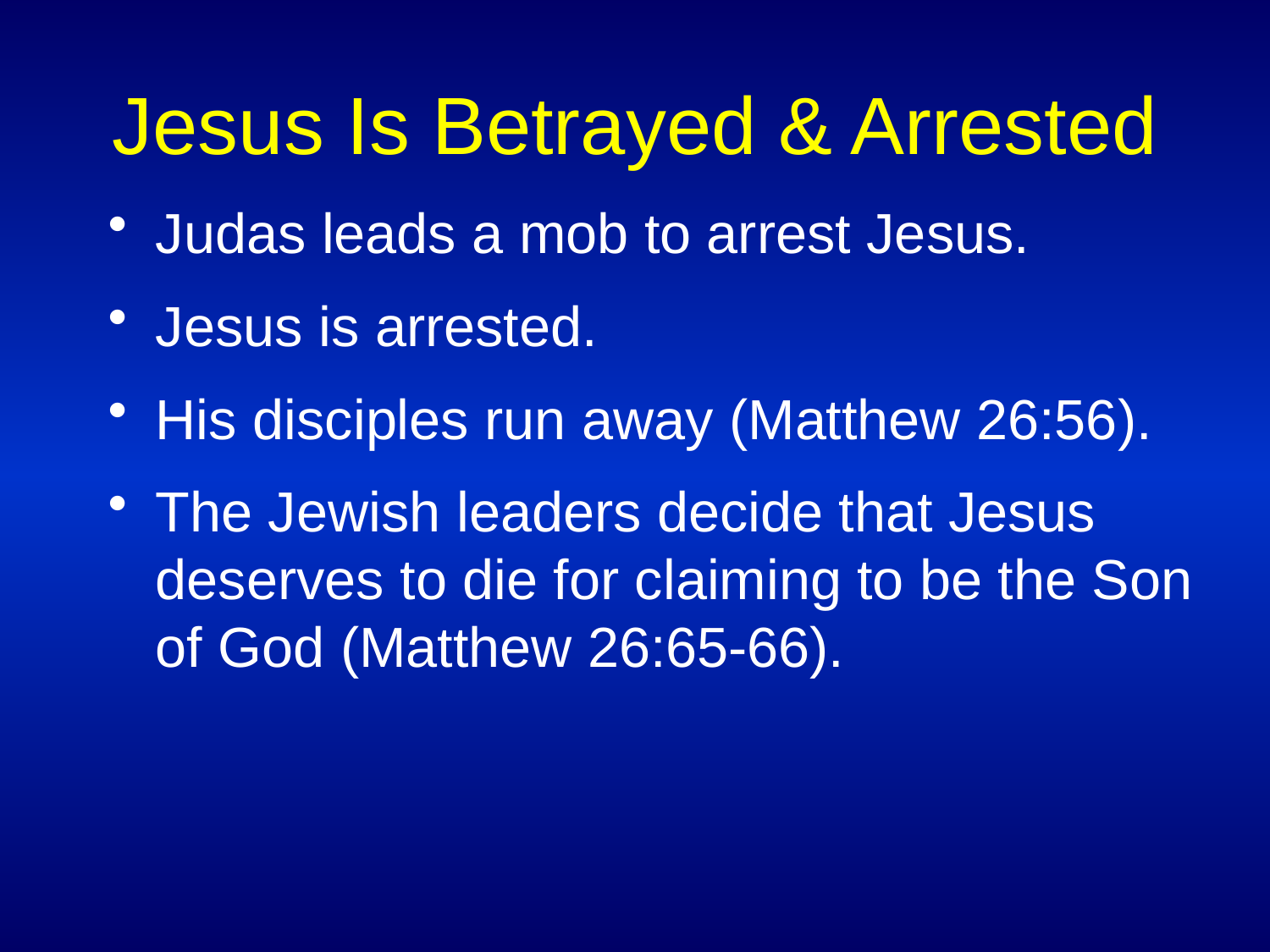

# Jesus Is Betrayed & Arrested
Judas leads a mob to arrest Jesus.
Jesus is arrested.
His disciples run away (Matthew 26:56).
The Jewish leaders decide that Jesus deserves to die for claiming to be the Son of God (Matthew 26:65-66).